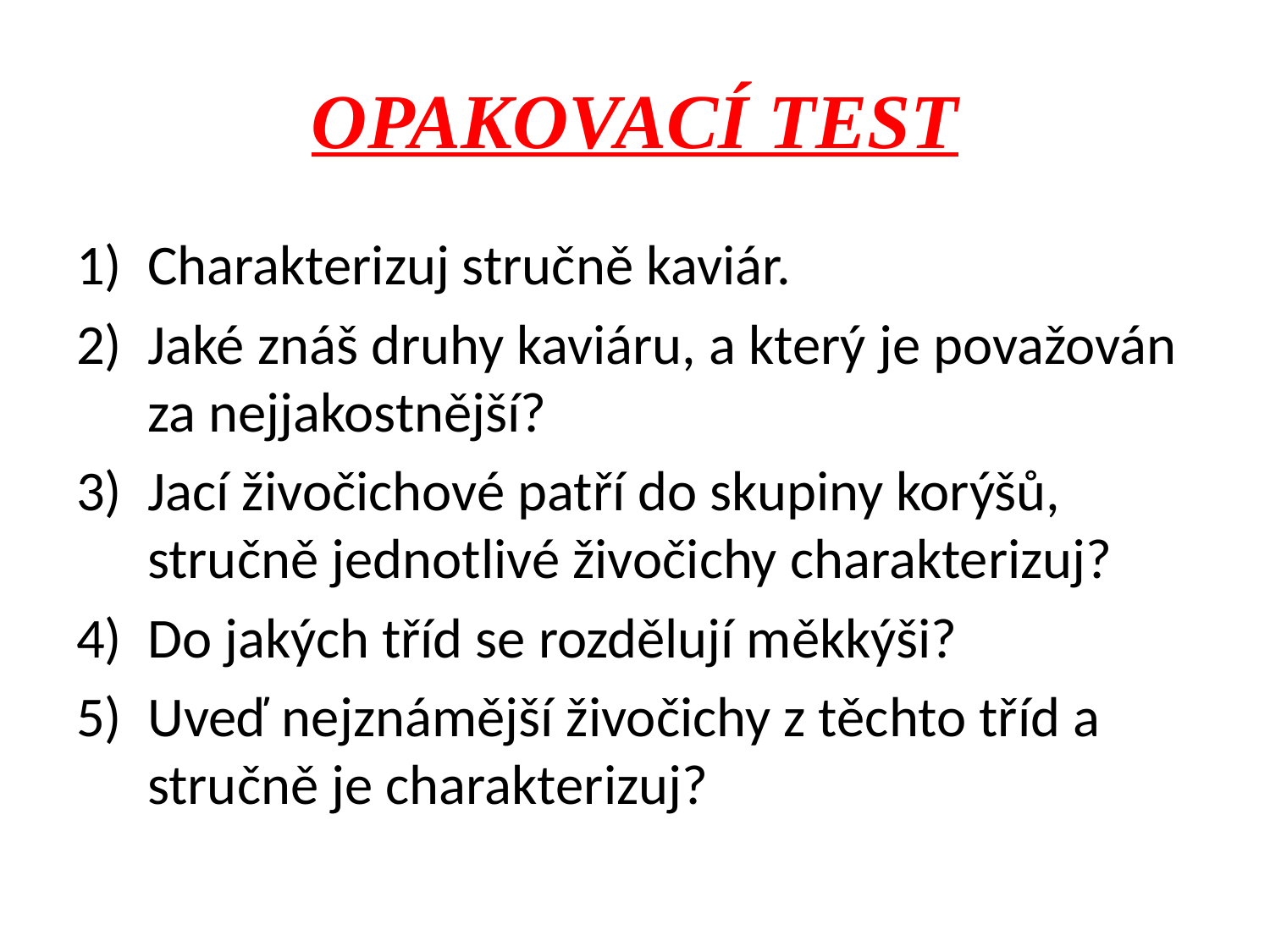

# OPAKOVACÍ TEST
Charakterizuj stručně kaviár.
Jaké znáš druhy kaviáru, a který je považován za nejjakostnější?
Jací živočichové patří do skupiny korýšů, stručně jednotlivé živočichy charakterizuj?
Do jakých tříd se rozdělují měkkýši?
Uveď nejznámější živočichy z těchto tříd a stručně je charakterizuj?